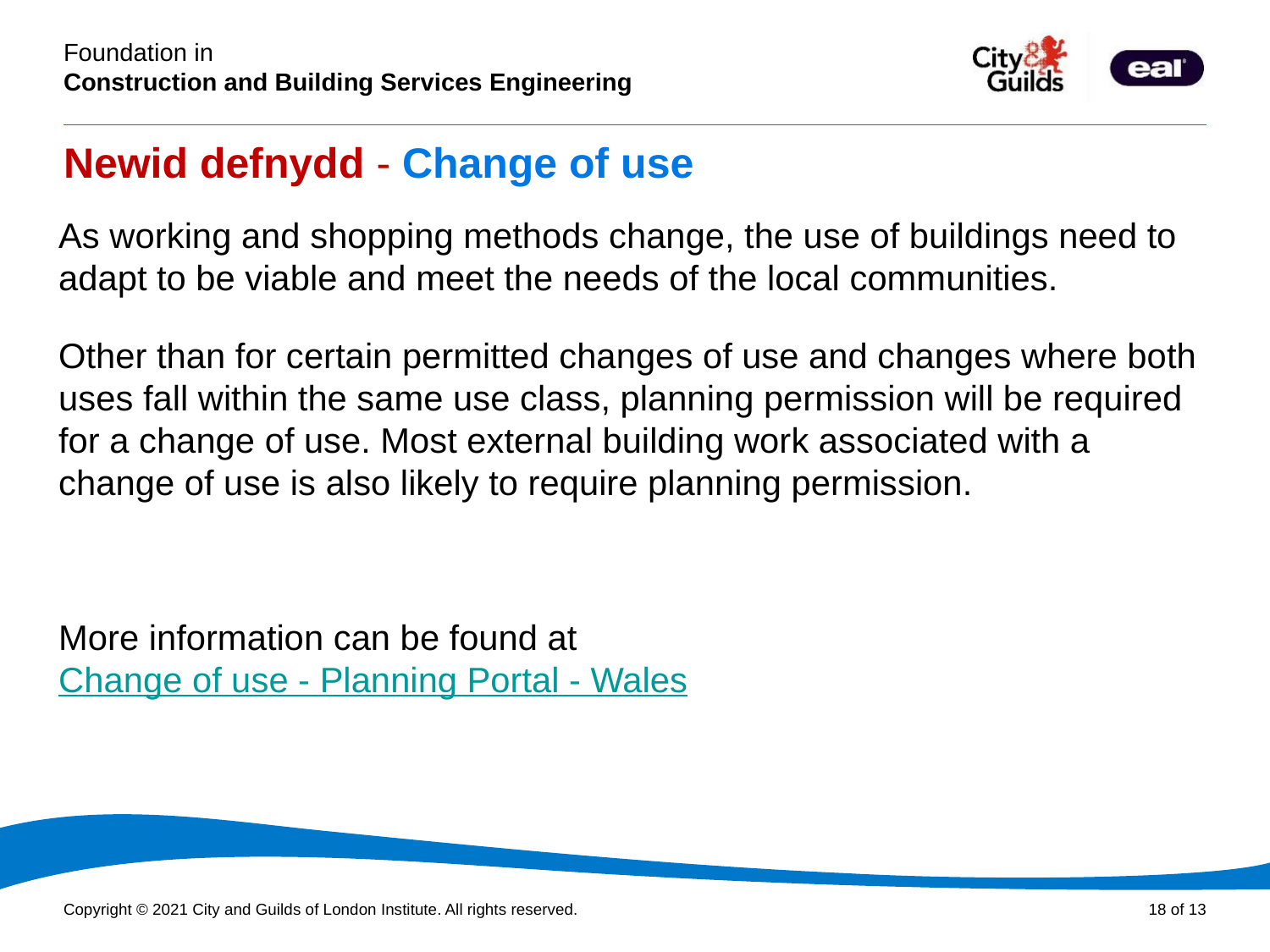

# Newid defnydd - Change of use
As working and shopping methods change, the use of buildings need to adapt to be viable and meet the needs of the local communities.
Other than for certain permitted changes of use and changes where both uses fall within the same use class, planning permission will be required for a change of use. Most external building work associated with a change of use is also likely to require planning permission.

More information can be found at Change of use - Planning Portal - Wales